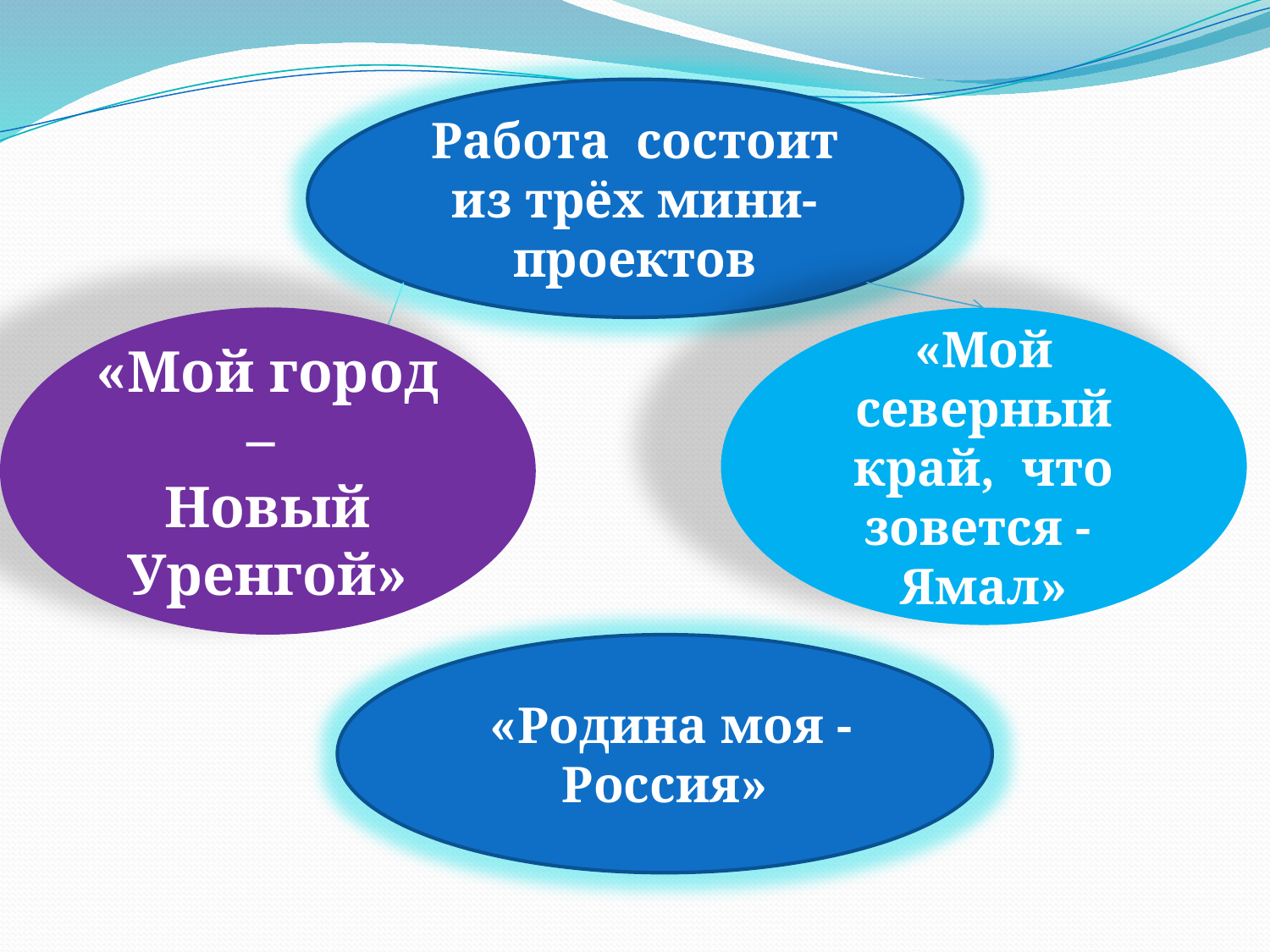

Работа  состоит из трёх мини- проектов
«Мой город –
Новый Уренгой»
«Мой северный край,  что зовется -  Ямал»
 «Родина моя - Россия»